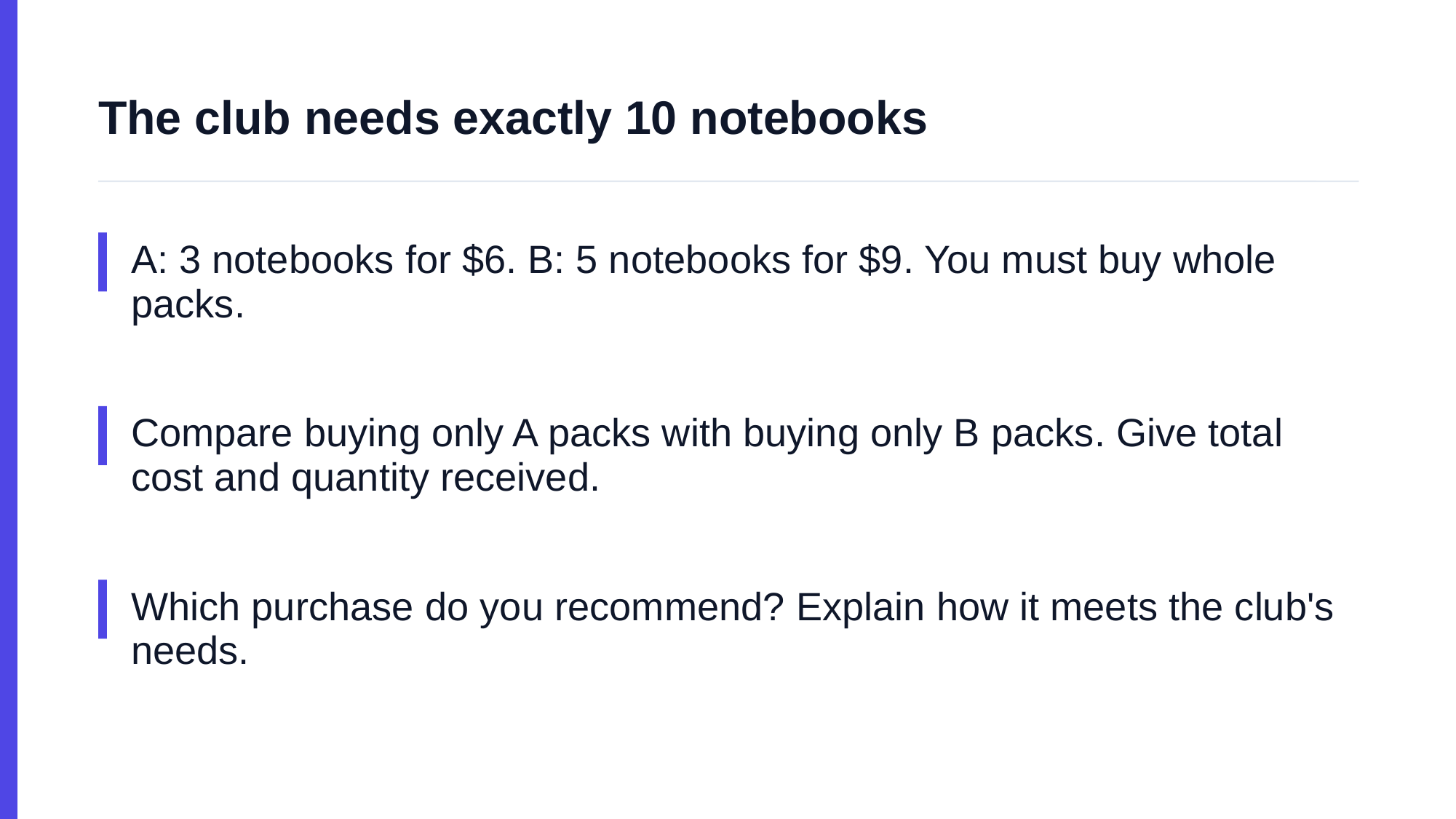

The club needs exactly 10 notebooks

A: 3 notebooks for $6. B: 5 notebooks for $9. You must buy whole packs.

Compare buying only A packs with buying only B packs. Give total cost and quantity received.

Which purchase do you recommend? Explain how it meets the club's needs.